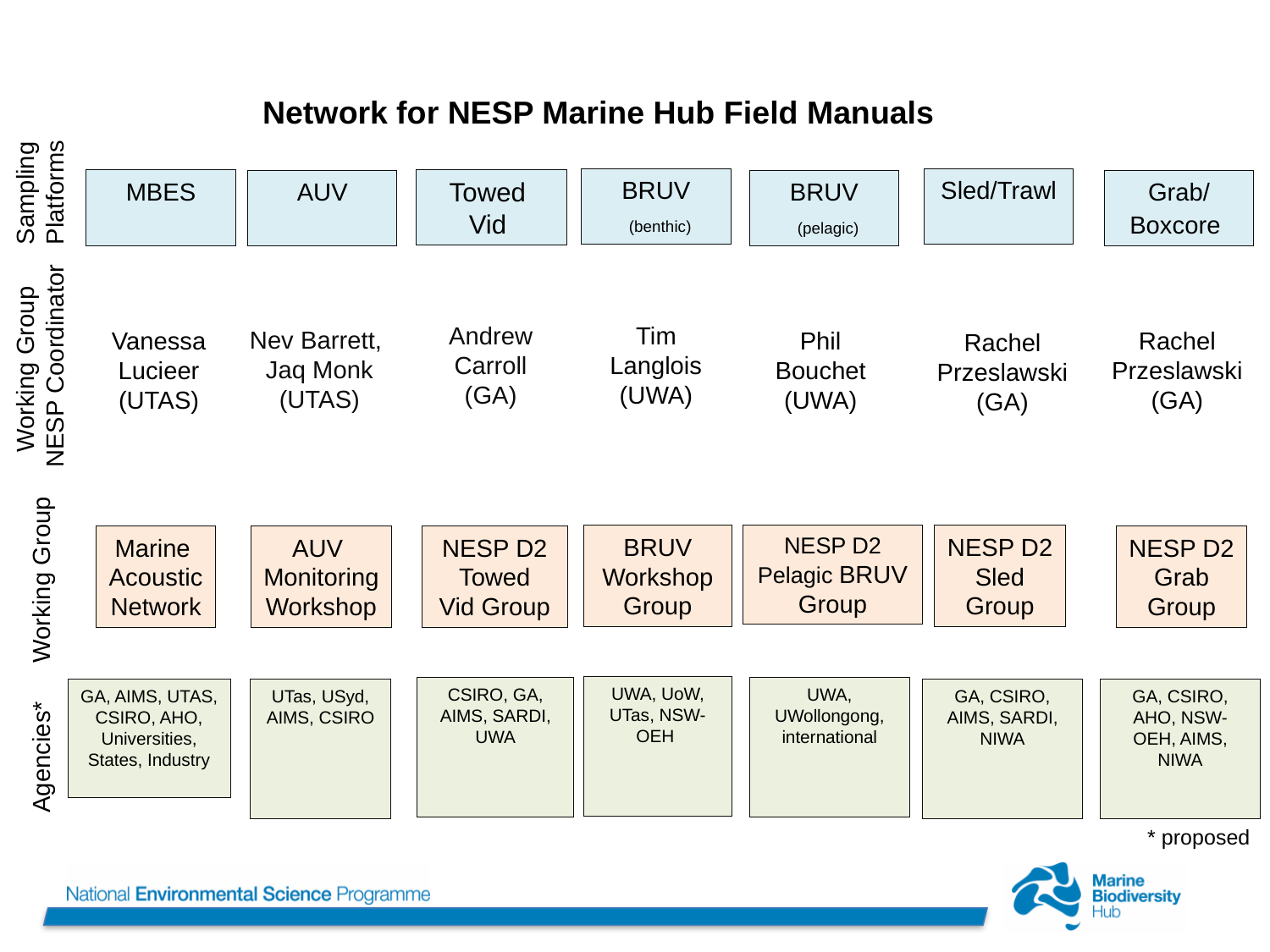

Network for NESP Marine Hub Field Manuals
Sampling
Platforms
BRUV
 (benthic)
Sled/Trawl

Towed
Vid
MBES

AUV

BRUV
 (pelagic)
Grab/
Boxcore
Andrew Carroll (GA)
Tim Langlois (UWA)
Nev Barrett,  Jaq Monk (UTAS)
Vanessa
Lucieer (UTAS)
Phil Bouchet
(UWA)
Rachel Przeslawski (GA)
Rachel Przeslawski (GA)
Working Group
NESP Coordinator
NESP D2 Pelagic BRUV Group
BRUV Workshop
Group
NESP D2
Sled
Group
Marine
Acoustic
Network
AUV
Monitoring
Workshop
NESP D2 Towed
Vid Group
NESP D2
Grab
Group
Working Group
UWA, UoW, UTas, NSW-OEH

UWA, UWollongong, international

CSIRO, GA, AIMS, SARDI, UWA

GA, AIMS, UTAS, CSIRO, AHO, Universities, States, Industry

UTas, USyd, AIMS, CSIRO

GA, CSIRO, AIMS, SARDI, NIWA

GA, CSIRO, AHO, NSW-OEH, AIMS, NIWA

Agencies*
* proposed